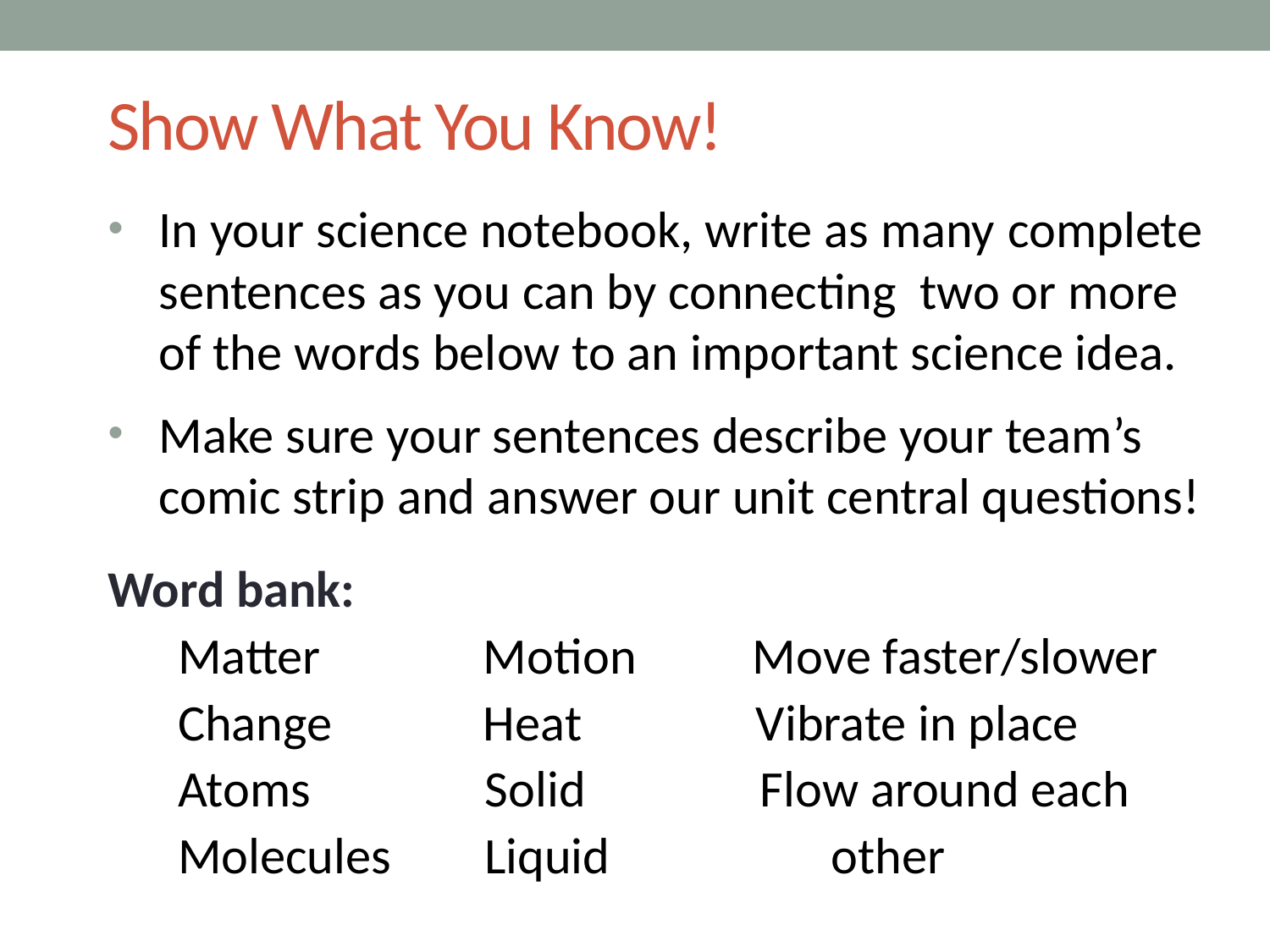

# Show What You Know!
In your science notebook, write as many complete sentences as you can by connecting  two or more of the words below to an important science idea.
Make sure your sentences describe your team’s comic strip and answer our unit central questions!
Word bank:
      Matter              Motion          Move faster/slower
      Change             Heat               Vibrate in place
      Atoms               Solid               Flow around each
      Molecules        Liquid                   other